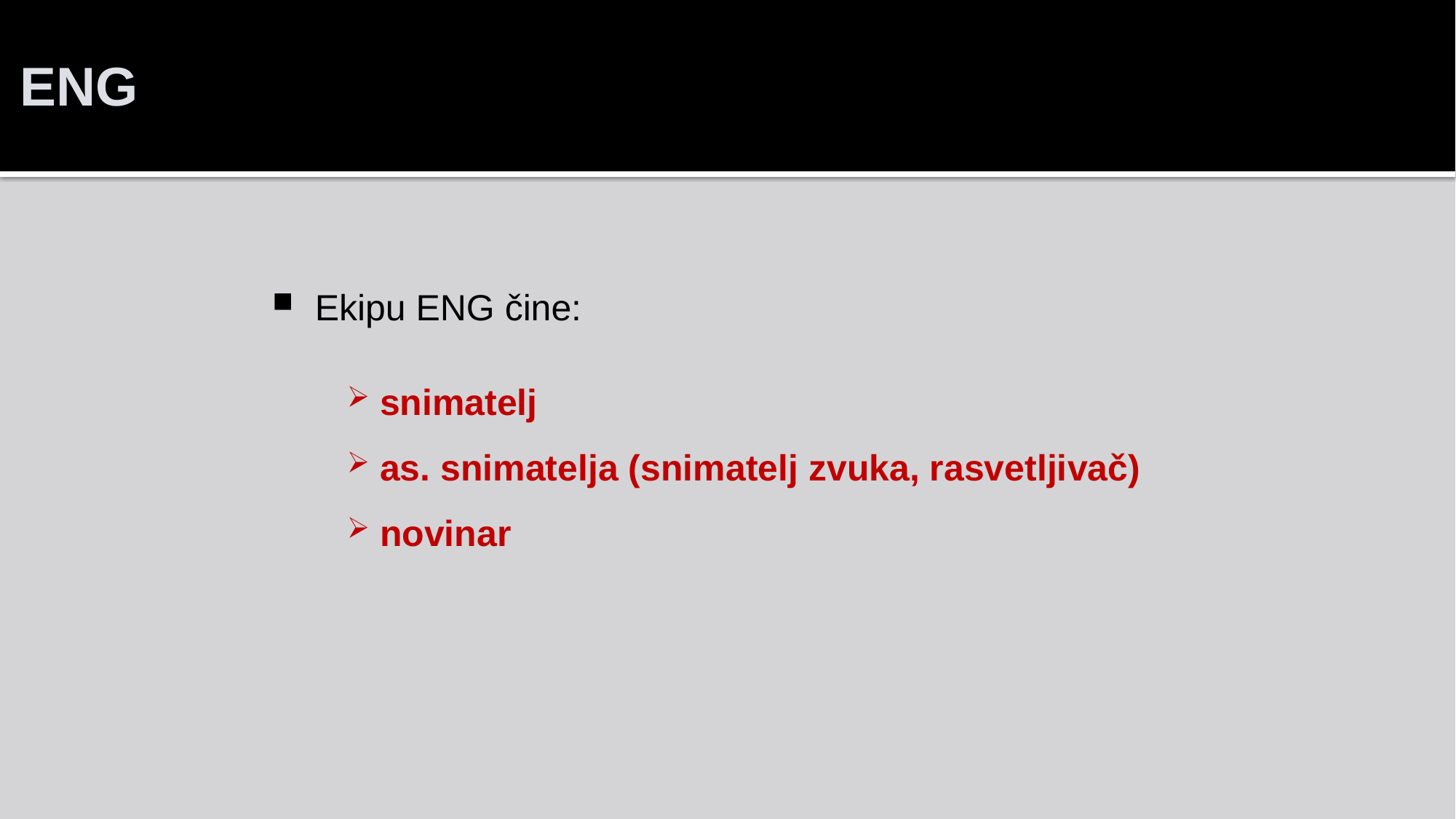

# ENG

Ekipu ENG čine:

snimatelj
as. snimatelja (snimatelj zvuka, rasvetljivač)
novinar